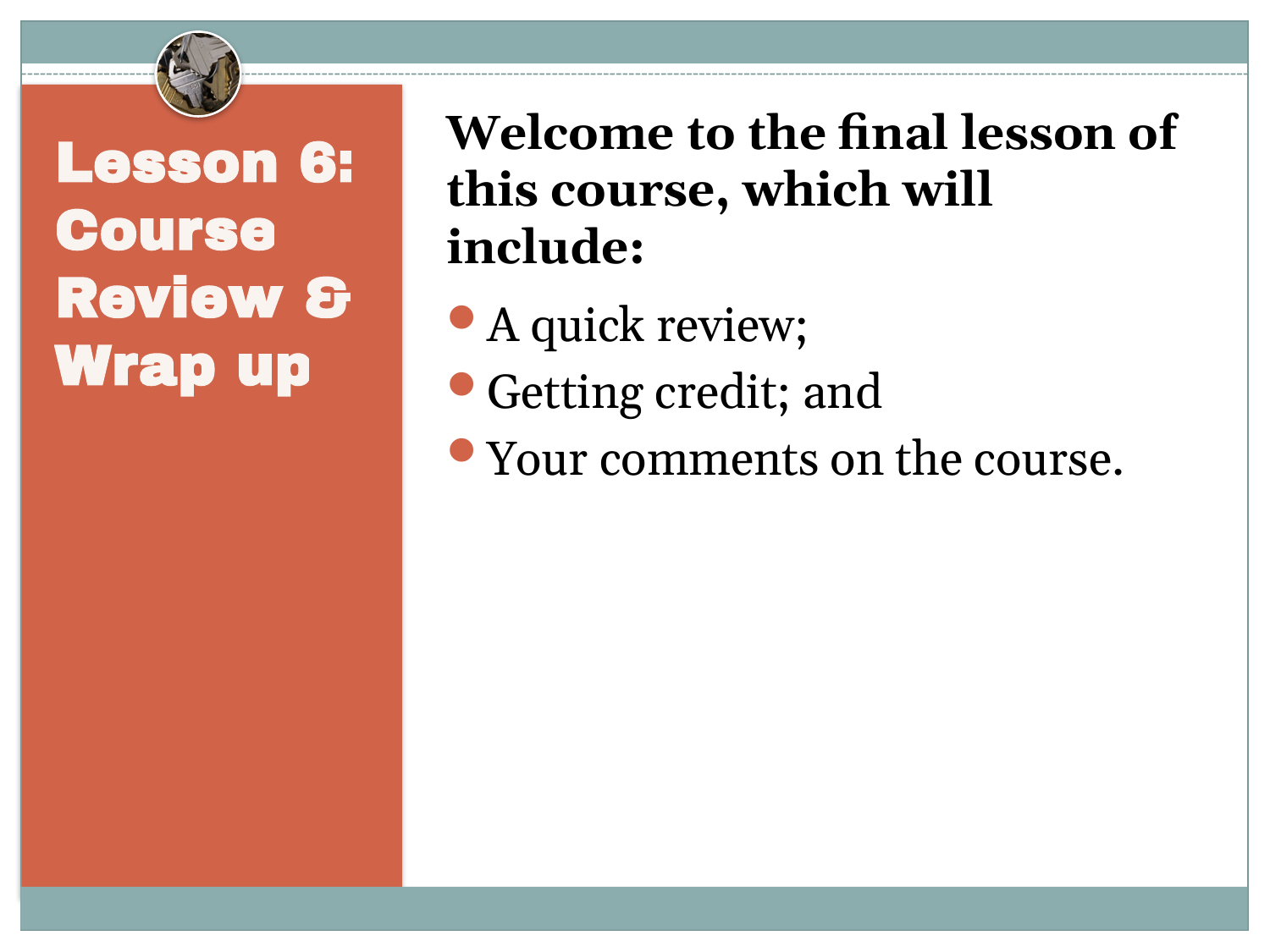

Welcome to the final lesson of this course, which will include:
A quick review;
Getting credit; and
Your comments on the course.
# Lesson 6: Course Review & Wrap up